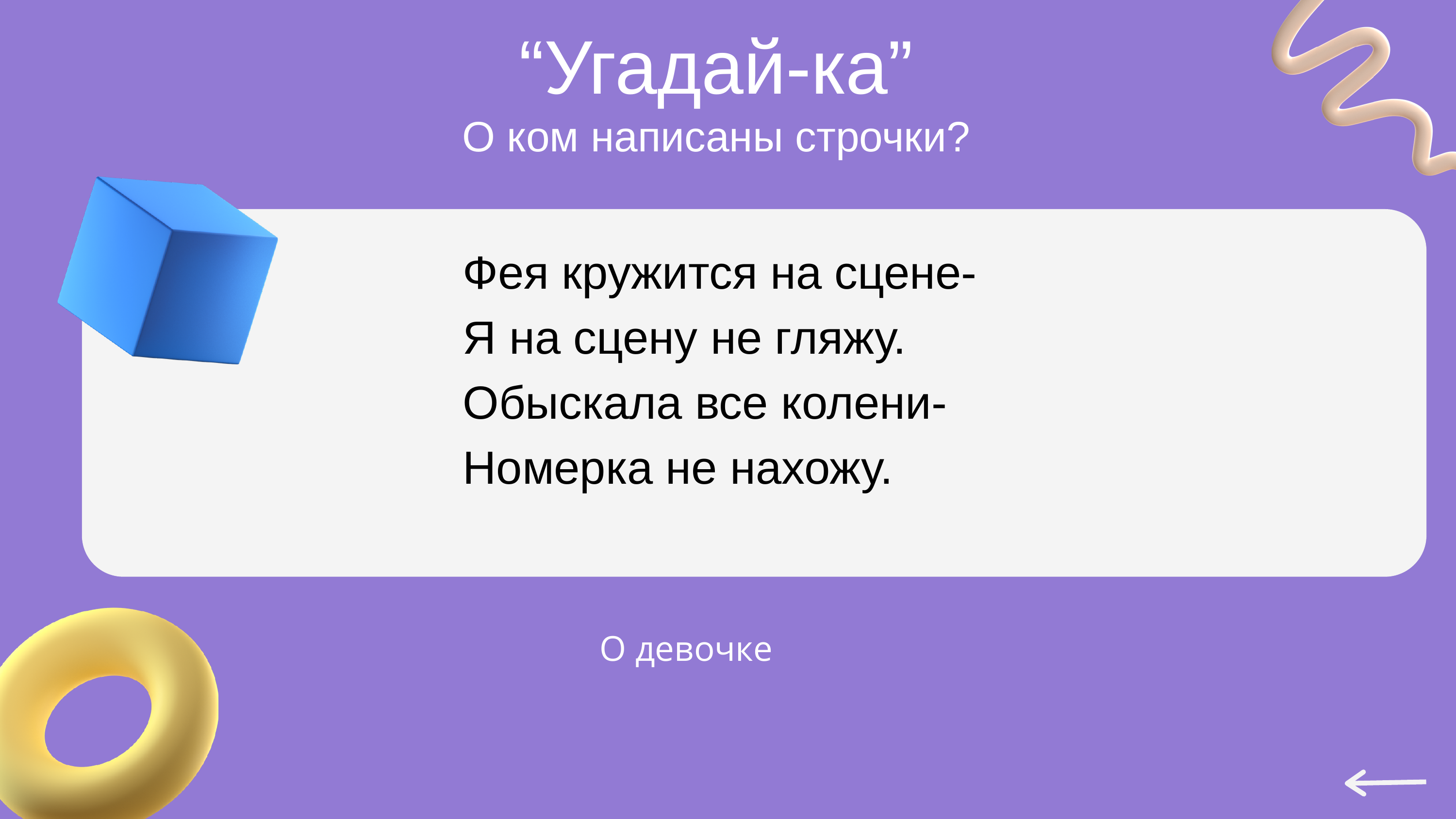

“Угадай-ка”
О ком написаны строчки?

Фея кружится на сцене-
Я на сцену не гляжу.
Обыскала все колени-
Номерка не нахожу.

О девочке